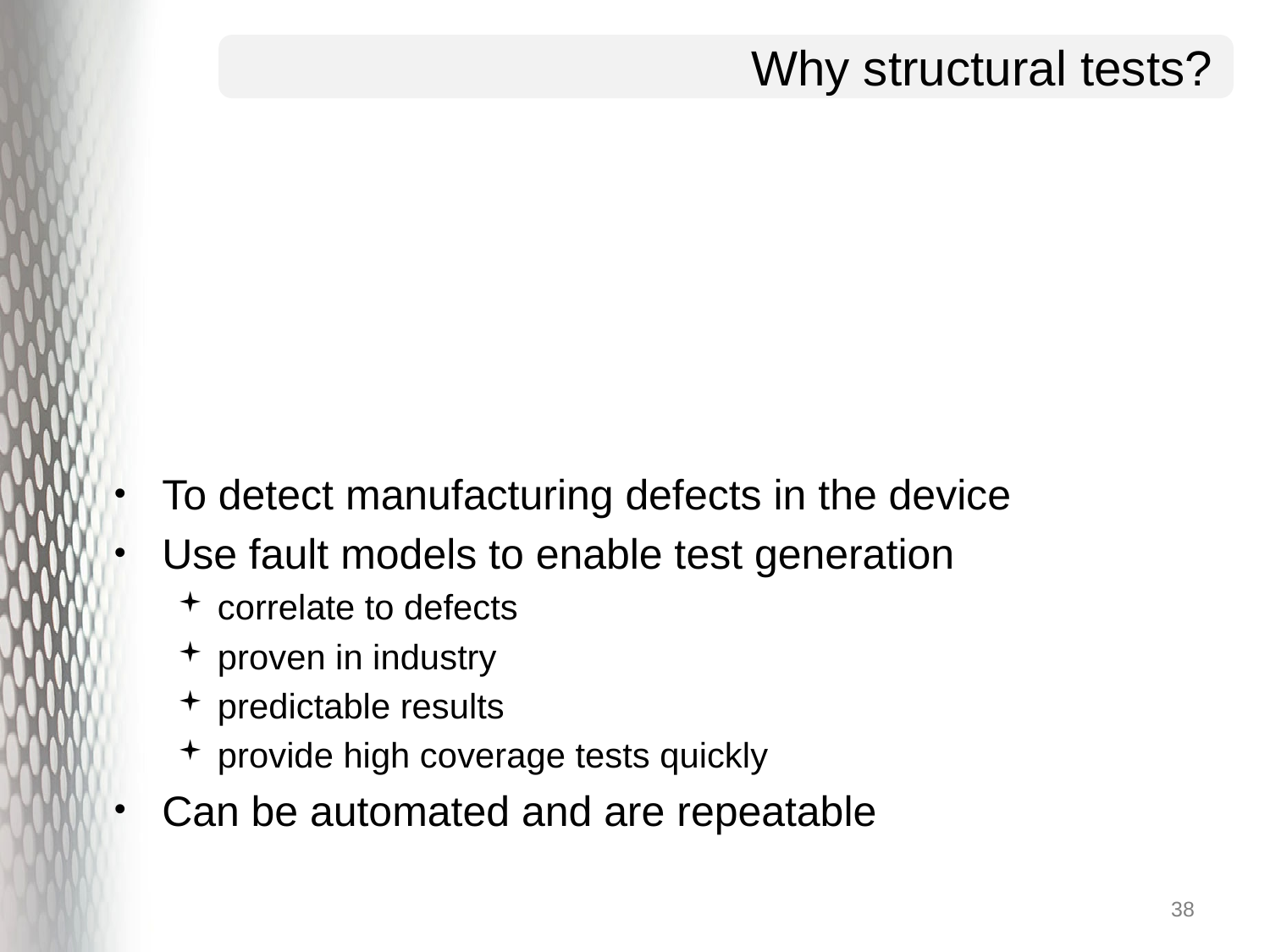

# Why structural tests?

To detect manufacturing defects in the device
Use fault models to enable test generation
correlate to defects
proven in industry
predictable results
provide high coverage tests quickly
Can be automated and are repeatable